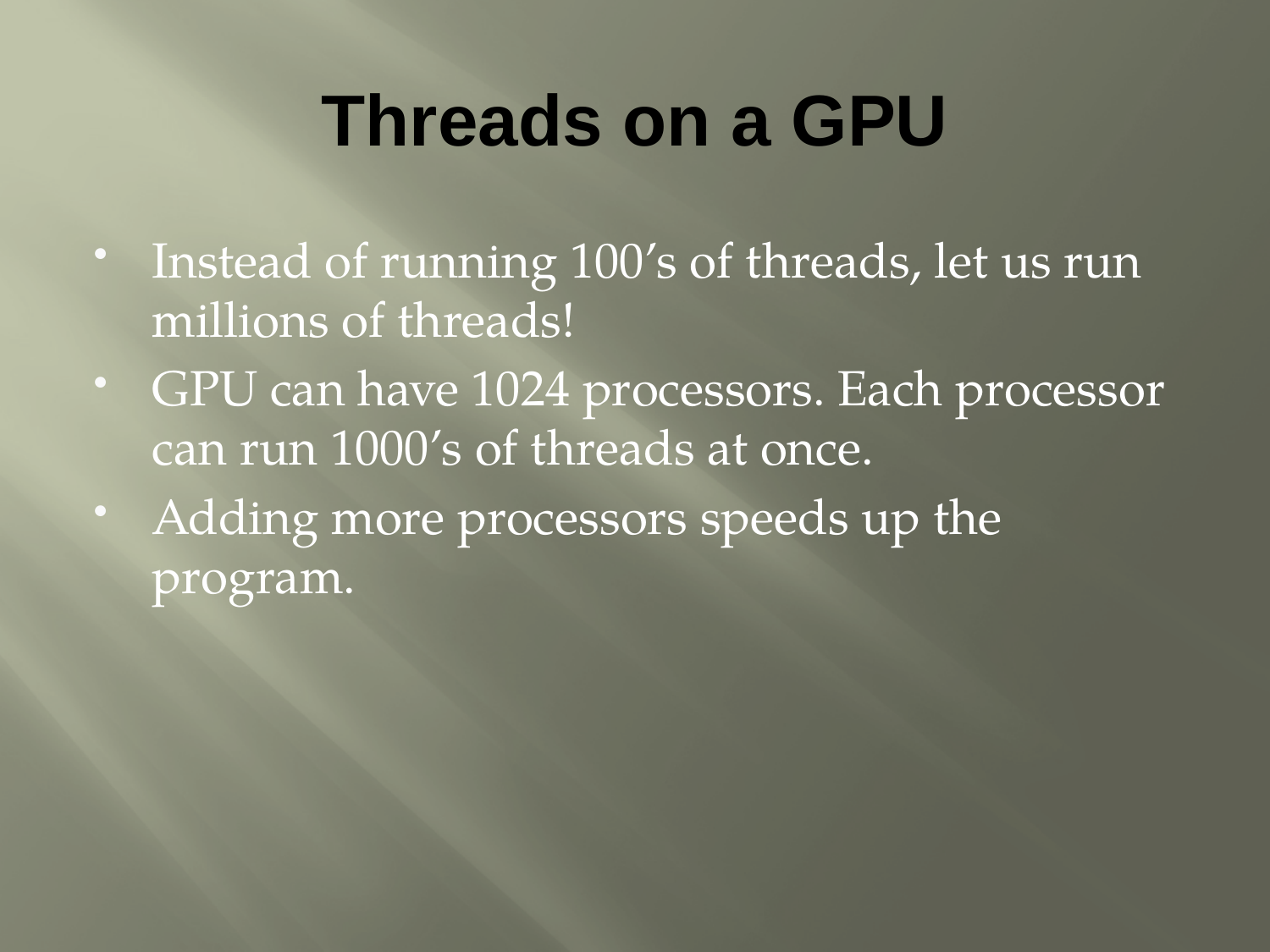

# Threads on a GPU
Instead of running 100’s of threads, let us run millions of threads!
GPU can have 1024 processors. Each processor can run 1000’s of threads at once.
Adding more processors speeds up the program.